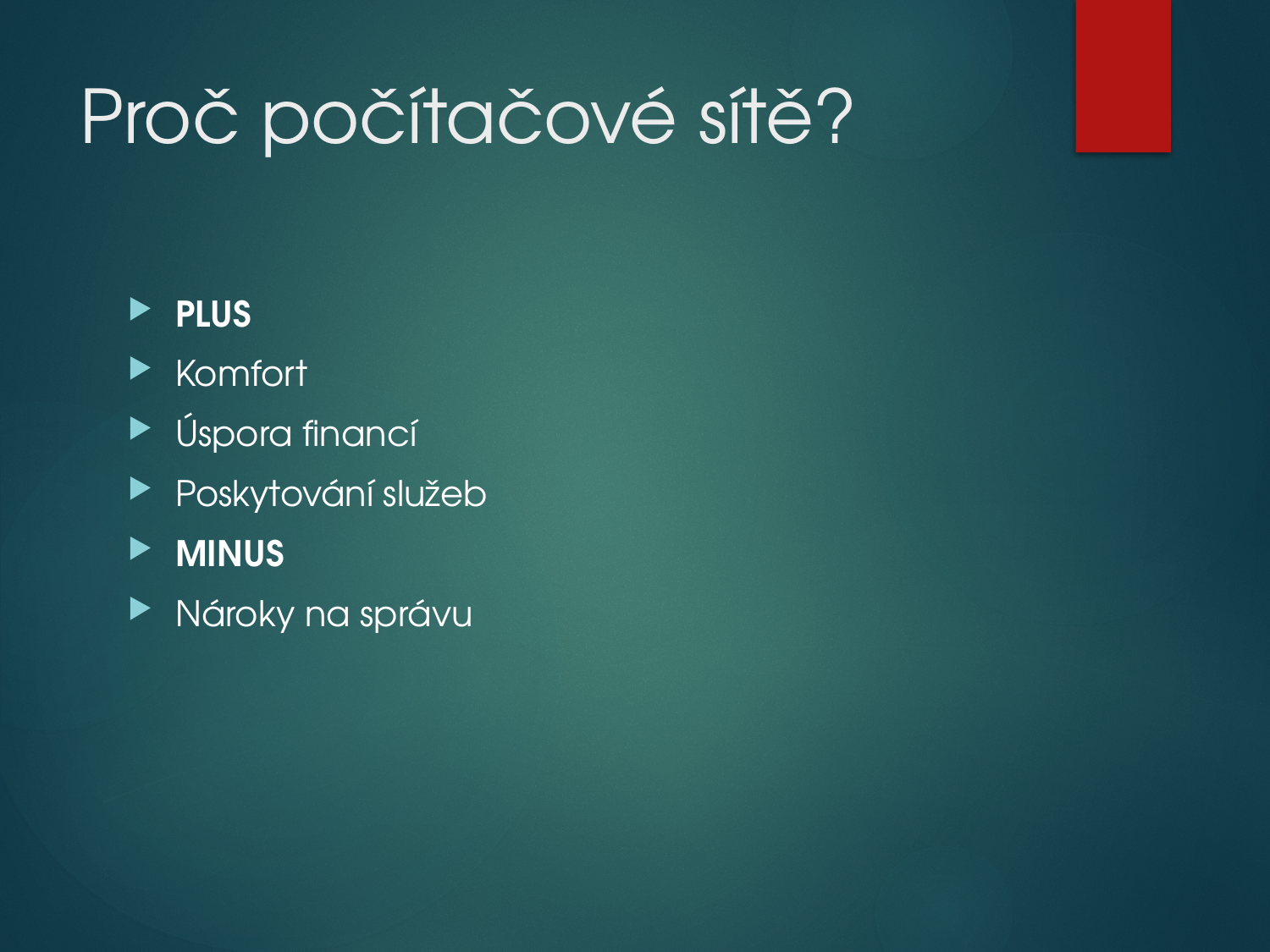

# Proč počítačové sítě?
PLUS
Komfort
Úspora financí
Poskytování služeb
MINUS
Nároky na správu